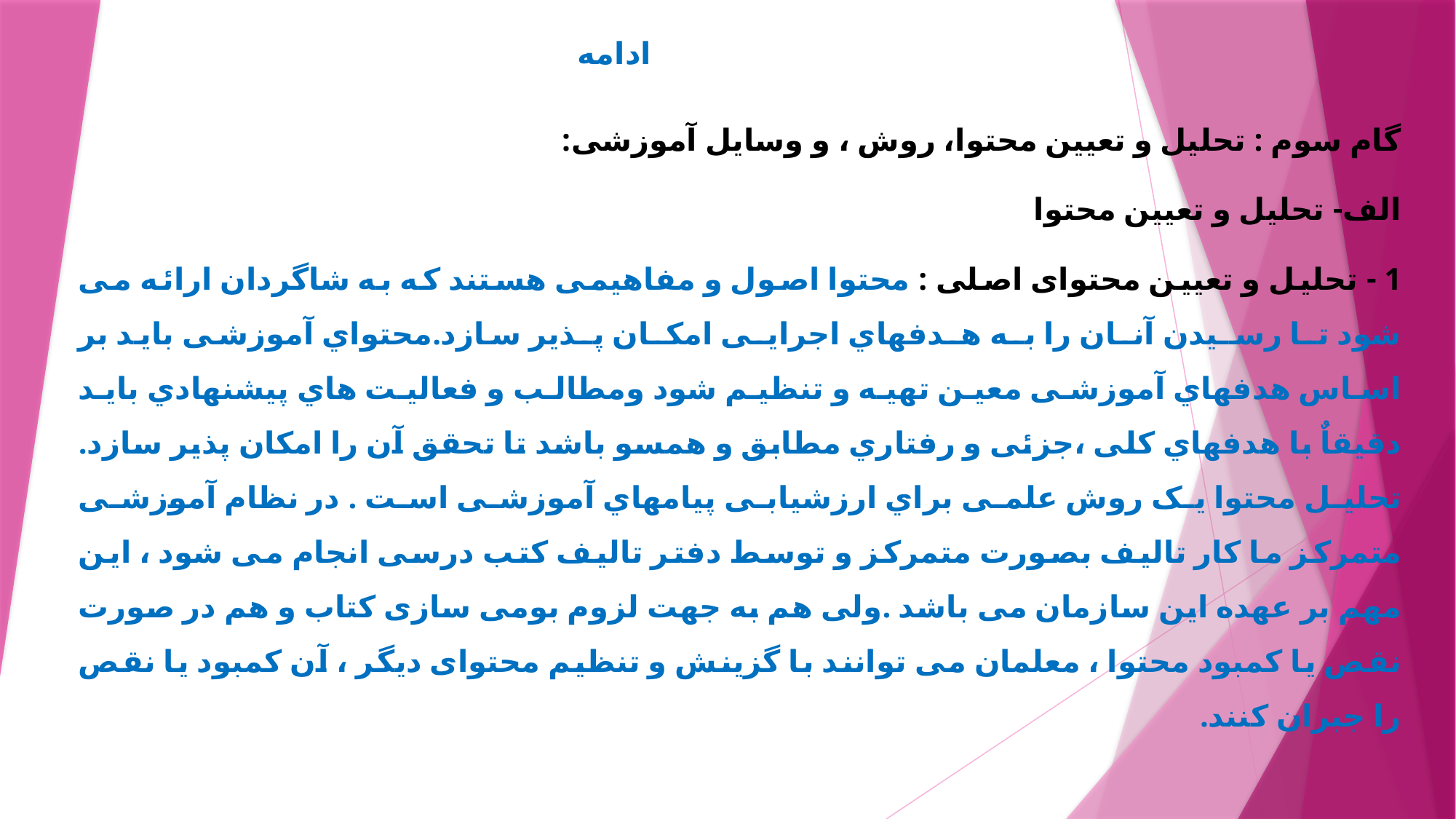

# ادامه
گام سوم : تحلیل و تعیین محتوا، روش ، و وسایل آموزشی:
الف- تحلیل و تعیین محتوا
1 - تحلیل و تعیین محتوای اصلی : محتوا اصول و مفاهیمی هستند که به شاگردان ارائه می شود تـا رسـیدن آنـان را بـه هـدفهاي اجرایـی امکـان پـذیر سازد.محتواي آموزشی باید بر اساس هدفهاي آموزشی معین تهیه و تنظیم شود ومطالب و فعالیت هاي پیشنهادي باید دقیقاٌ با هدفهاي کلی ،جزئی و رفتاري مطابق و همسو باشد تا تحقق آن را امکان پذیر سازد. تحلیل محتوا یک روش علمی براي ارزشیابی پیامهاي آموزشی است . در نظام آموزشی متمرکز ما کار تالیف بصورت متمرکز و توسط دفتر تالیف کتب درسی انجام می شود ، این مهم بر عهده این سازمان می باشد .ولی هم به جهت لزوم بومی سازی کتاب و هم در صورت نقص یا کمبود محتوا ، معلمان می توانند با گزینش و تنظیم محتوای دیگر ، آن کمبود یا نقص را جبران کنند.